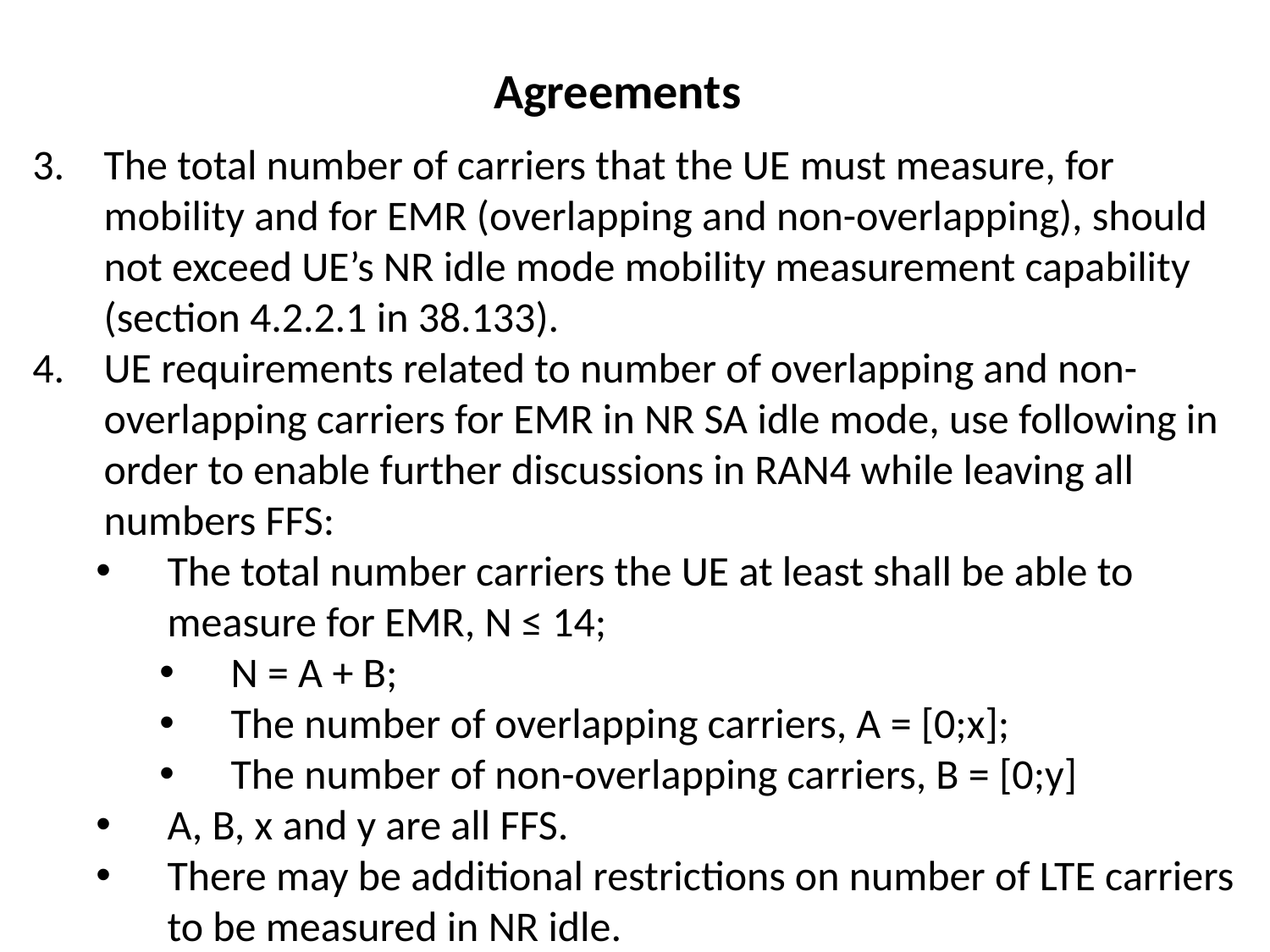

# Agreements
The total number of carriers that the UE must measure, for mobility and for EMR (overlapping and non-overlapping), should not exceed UE’s NR idle mode mobility measurement capability (section 4.2.2.1 in 38.133).
UE requirements related to number of overlapping and non-overlapping carriers for EMR in NR SA idle mode, use following in order to enable further discussions in RAN4 while leaving all numbers FFS:
The total number carriers the UE at least shall be able to measure for EMR, N ≤ 14;
N = A + B;
The number of overlapping carriers, A = [0;x];
The number of non-overlapping carriers, B = [0;y]
A, B, x and y are all FFS.
There may be additional restrictions on number of LTE carriers to be measured in NR idle.